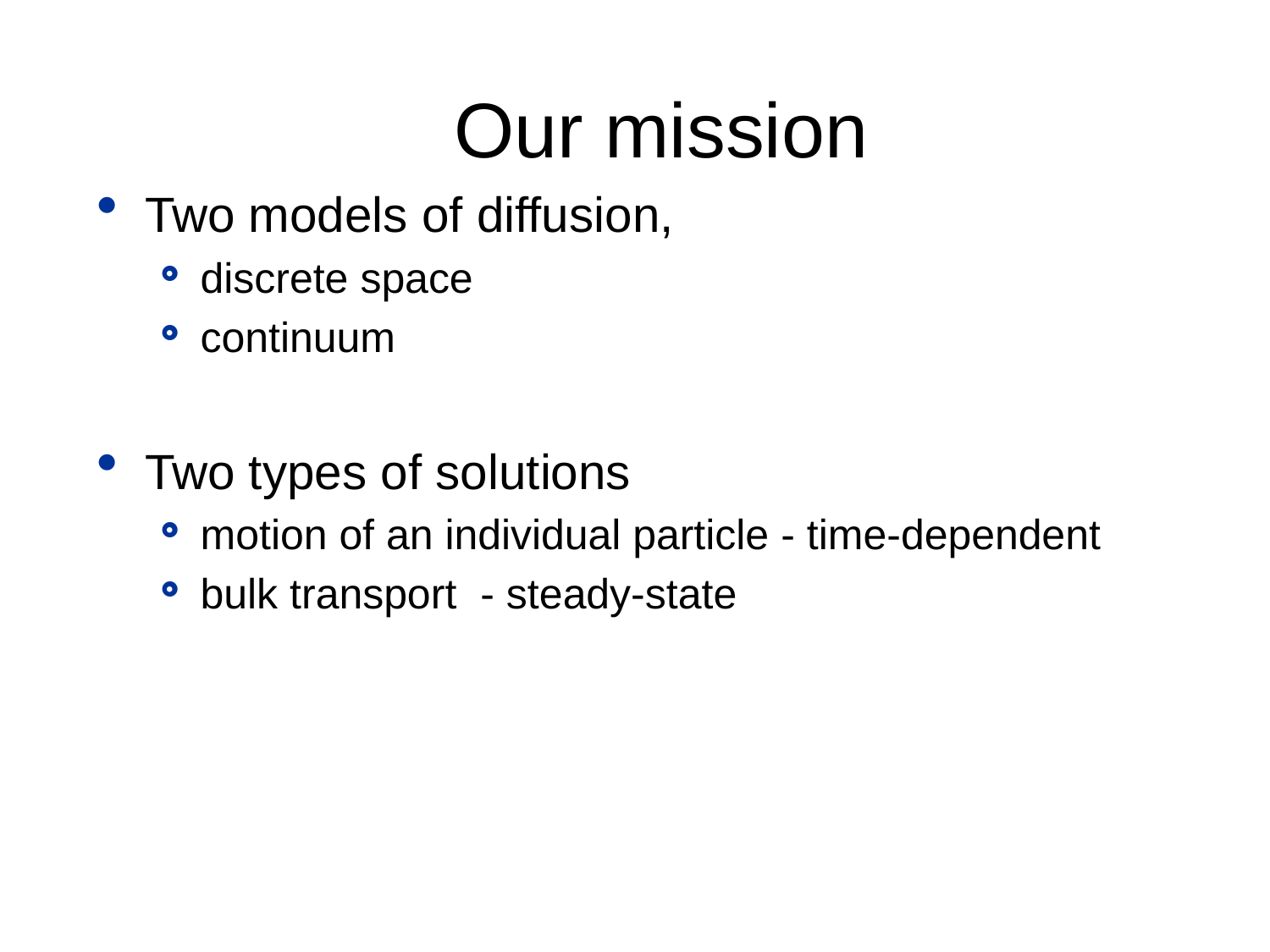

Our mission
Two models of diffusion,
discrete space
continuum

Two types of solutions
motion of an individual particle - time-dependent
bulk transport  - steady-state